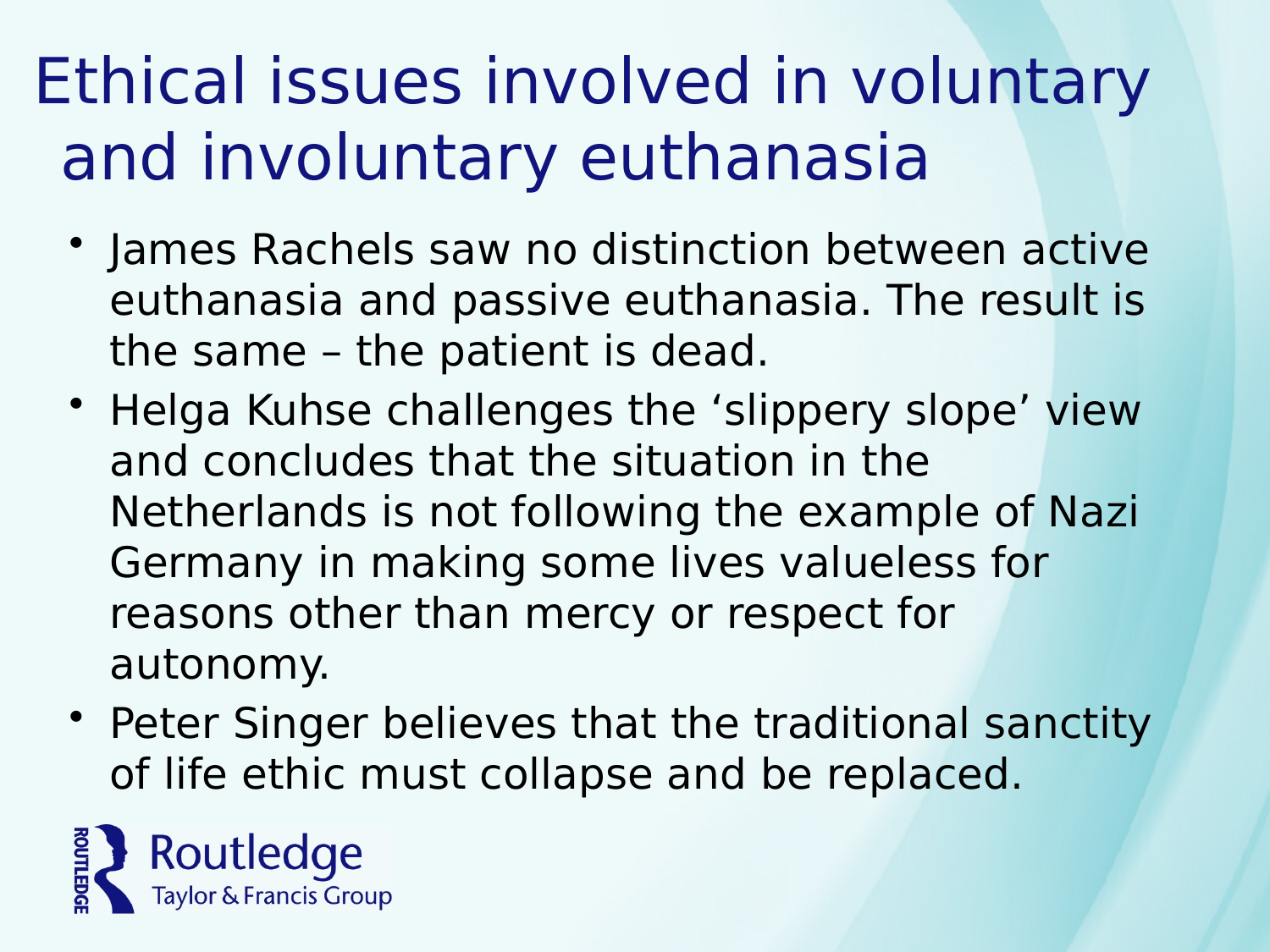

# Ethical issues involved in voluntary and involuntary euthanasia
James Rachels saw no distinction between active euthanasia and passive euthanasia. The result is the same – the patient is dead.
Helga Kuhse challenges the ‘slippery slope’ view and concludes that the situation in the Netherlands is not following the example of Nazi Germany in making some lives valueless for reasons other than mercy or respect for autonomy.
Peter Singer believes that the traditional sanctity of life ethic must collapse and be replaced.